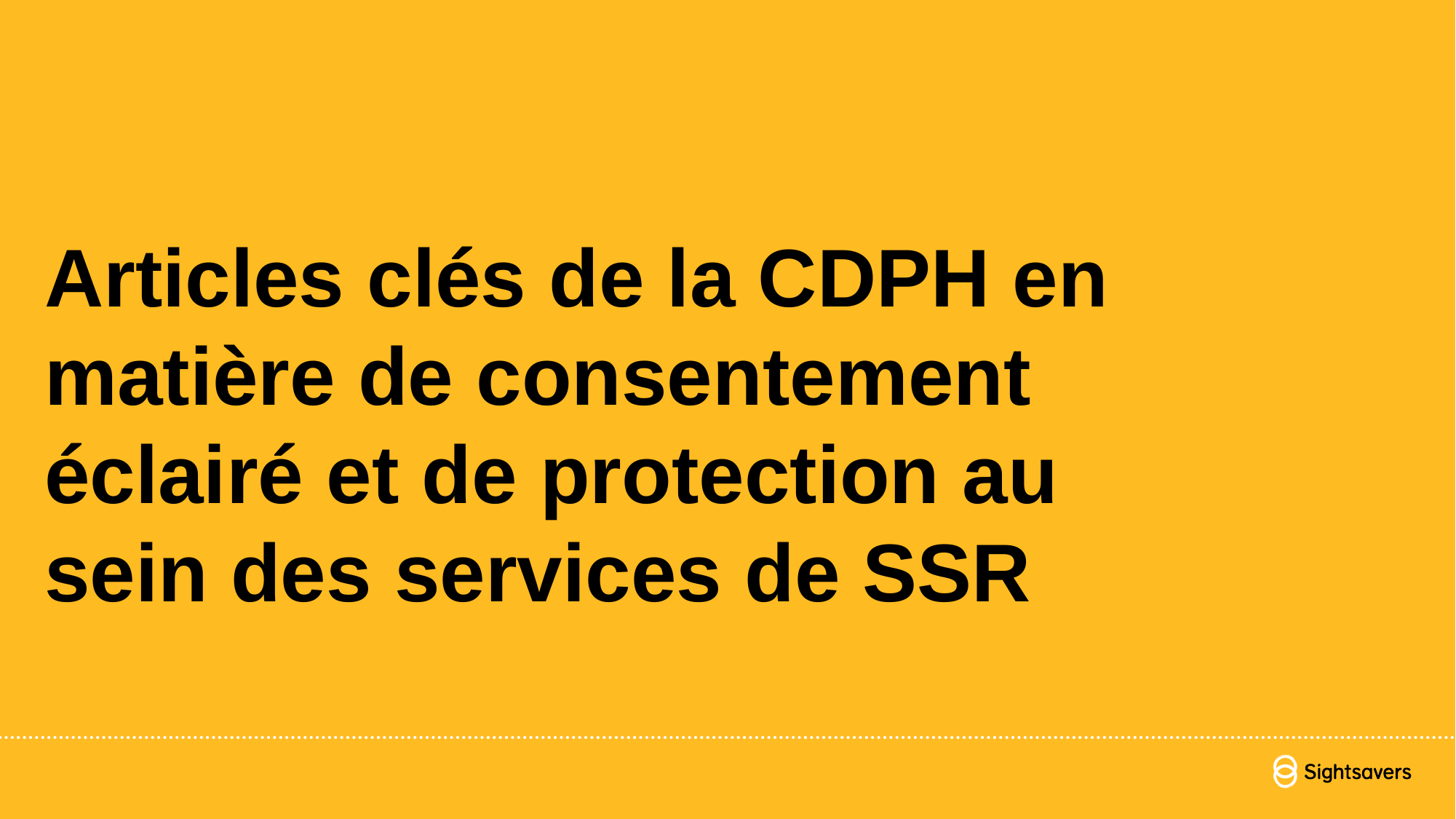

# Articles clés de la CDPH en matière de consentement éclairé et de protection au sein des services de SSR